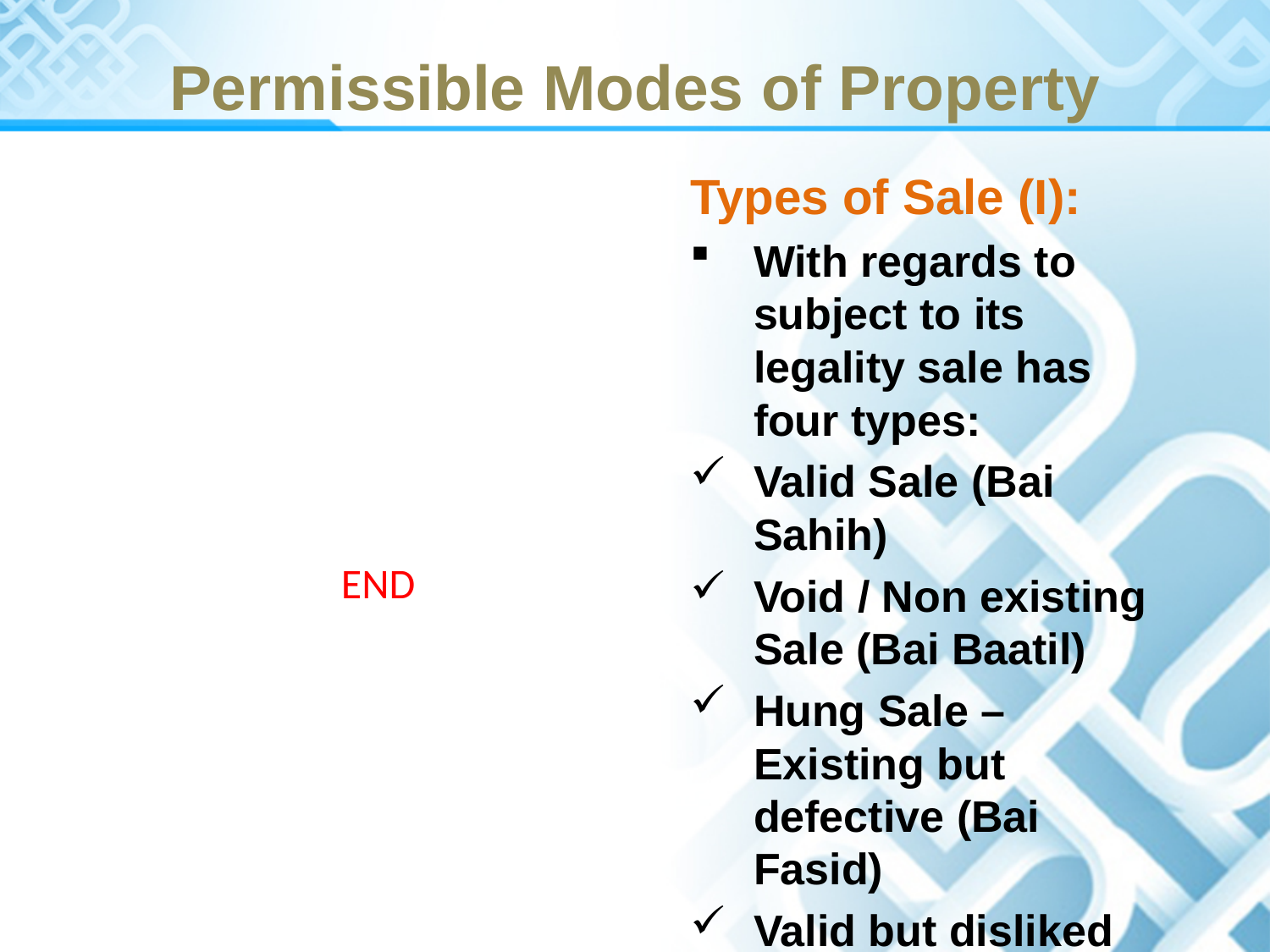

Permissible Modes of Property
Types of Sale (I):
With regards to subject to its legality sale has four types:
Valid Sale (Bai Sahih)
Void / Non existing Sale (Bai Baatil)
Hung Sale – Existing but defective (Bai Fasid)
Valid but disliked sale (Bai Makrooh)

END